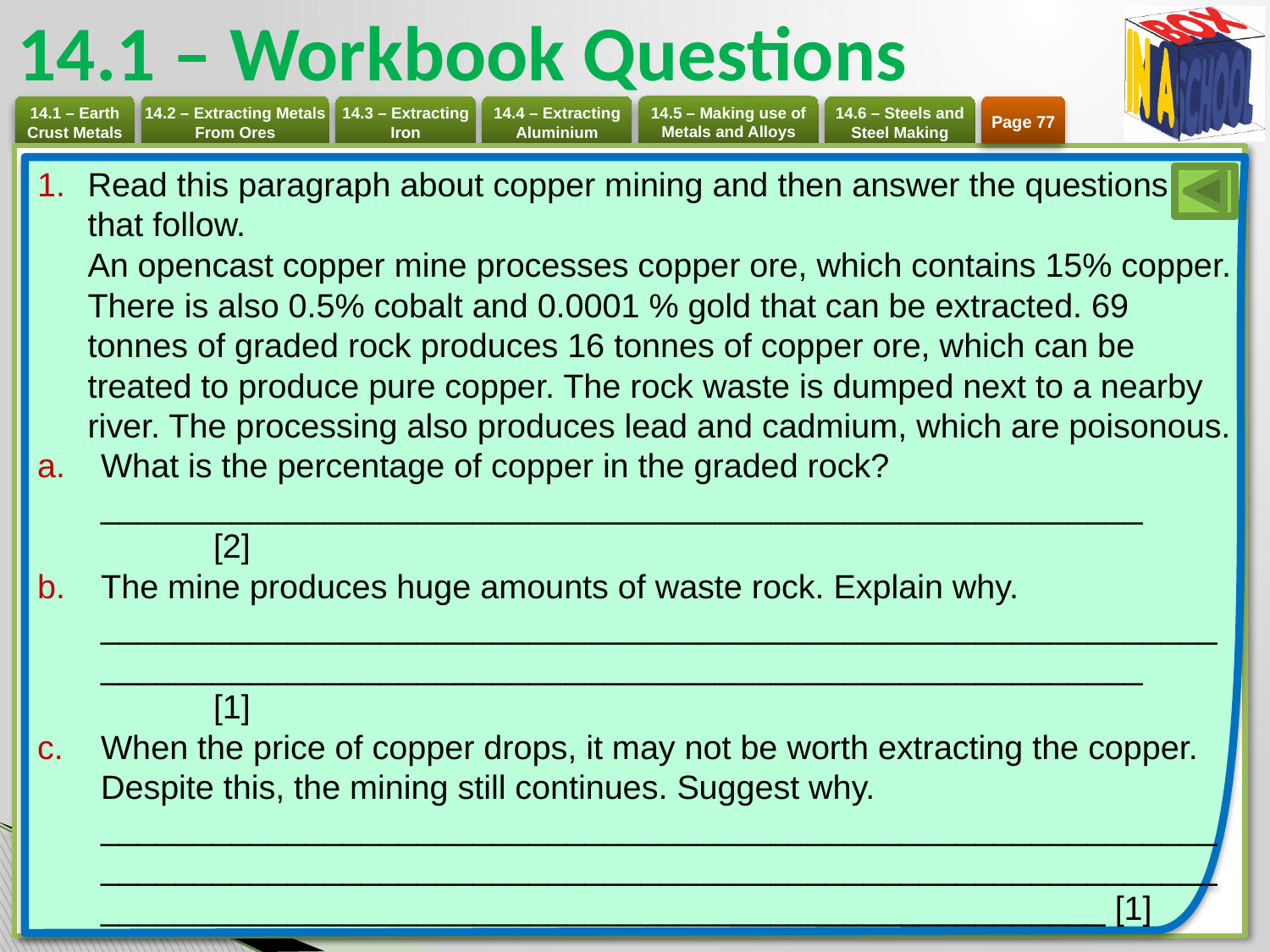

# 14.1 – Workbook Questions
Page 77
Read this paragraph about copper mining and then answer the questions that follow.
An opencast copper mine processes copper ore, which contains 15% copper. There is also 0.5% cobalt and 0.0001 % gold that can be extracted. 69 tonnes of graded rock produces 16 tonnes of copper ore, which can be treated to produce pure copper. The rock waste is dumped next to a nearby river. The processing also produces lead and cadmium, which are poisonous.
What is the percentage of copper in the graded rock?
________________________________________________________	[2]
The mine produces huge amounts of waste rock. Explain why.
____________________________________________________________________________________________________________________	[1]
When the price of copper drops, it may not be worth extracting the copper. Despite this, the mining still continues. Suggest why.
______________________________________________________________________________________________________________________________________________________________________________ [1]